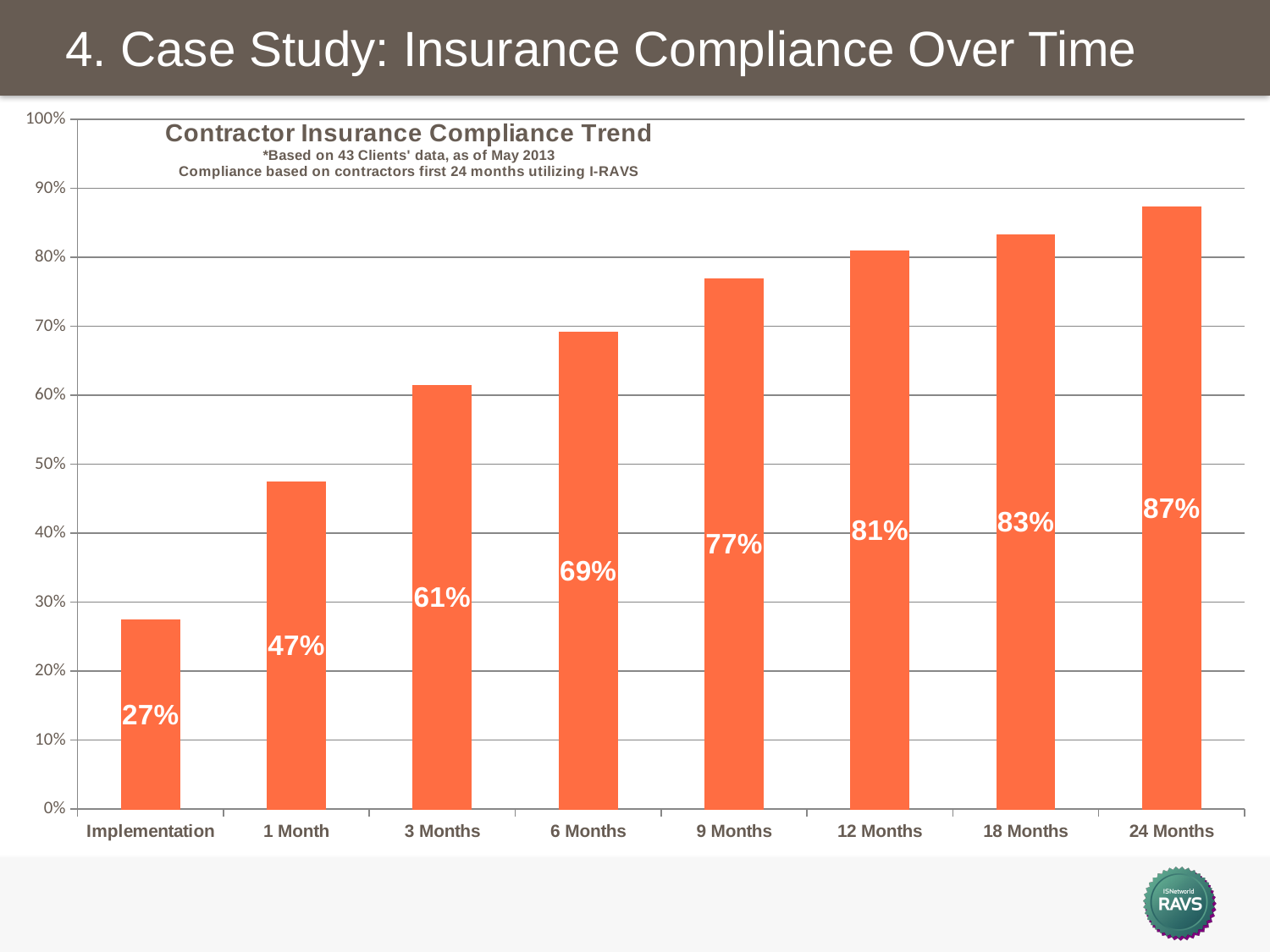

### Chart: ISNetworld Membership Duration vs. TRIR

| Category |  |
|---|---|
| 0-1 | 2.082044854881267 |
| 1-2 | 1.928678339452132 |
| 2-3 | 1.7564496274700352 |
| 3-4 | 1.638818302976456 |
| 4-5 | 1.5350360183366079 |
| 5-6 | 1.193333333333334 |
| 6-7 | 1.1457230769230773 |

### Chart: ISNetworld Membership Duration vs. Experience Modification Rate

| Category |  |
|---|---|
| 0-1 | 0.8877488551458345 |
| 1-2 | 0.8714383561644004 |
| 2-3 | 0.8579286190794124 |
| 3-4 | 0.8501639344262295 |
| 4-5 | 0.8470572390572385 |
| 5-6 | 0.8322277227722773 |
| 6-7 | 0.8185093167702 |
# 4. Case Study: Insurance Compliance Over Time

### Chart

| Category |  |
|---|---|
| Implementation | 0.2743909090909091 |
| 1 Month | 0.47420909090909097 |
| 3 Months | 0.6139977272727272 |
| 6 Months | 0.6916749999999999 |
| 9 Months | 0.7687749999999999 |
| 12 Months | 0.8090590909090909 |
| 18 Months | 0.8331704545454547 |
| 24 Months | 0.8731771428571431 |